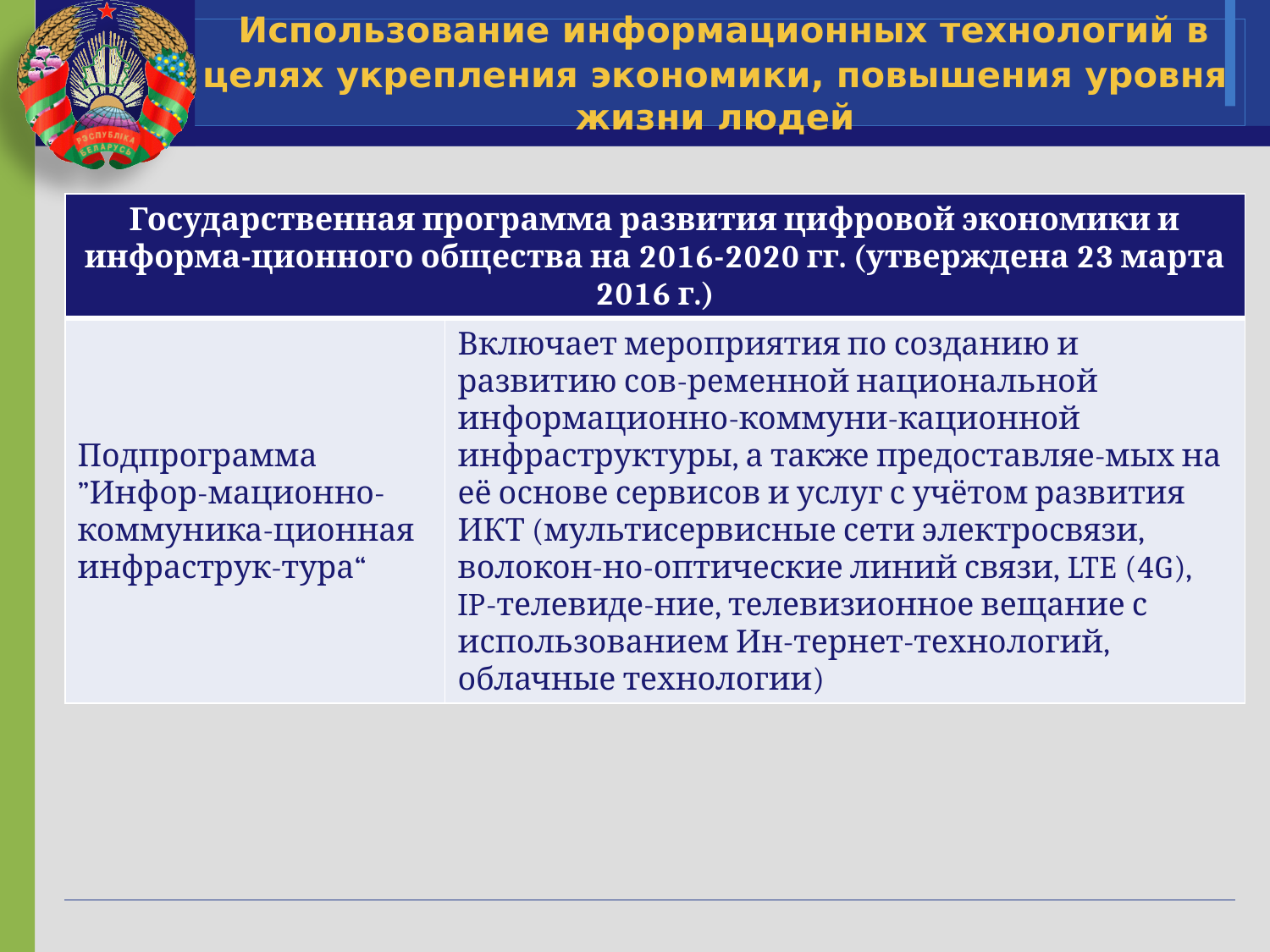

# Использование информационных технологий в целях укрепления экономики, повышения уровня жизни людей
| Государственная программа развития цифровой экономики и информа-ционного общества на 2016-2020 гг. (утверждена 23 марта 2016 г.) |  |
| --- | --- |
| Подпрограмма ”Инфор-мационно-коммуника-ционная инфраструк-тура“ | Включает мероприятия по созданию и развитию сов-ременной национальной информационно-коммуни-кационной инфраструктуры, а также предоставляе-мых на её основе сервисов и услуг с учётом развития ИКТ (мультисервисные сети электросвязи, волокон-но-оптические линий связи, LTE (4G), IP-телевиде-ние, телевизионное вещание с использованием Ин-тернет-технологий, облачные технологии) |